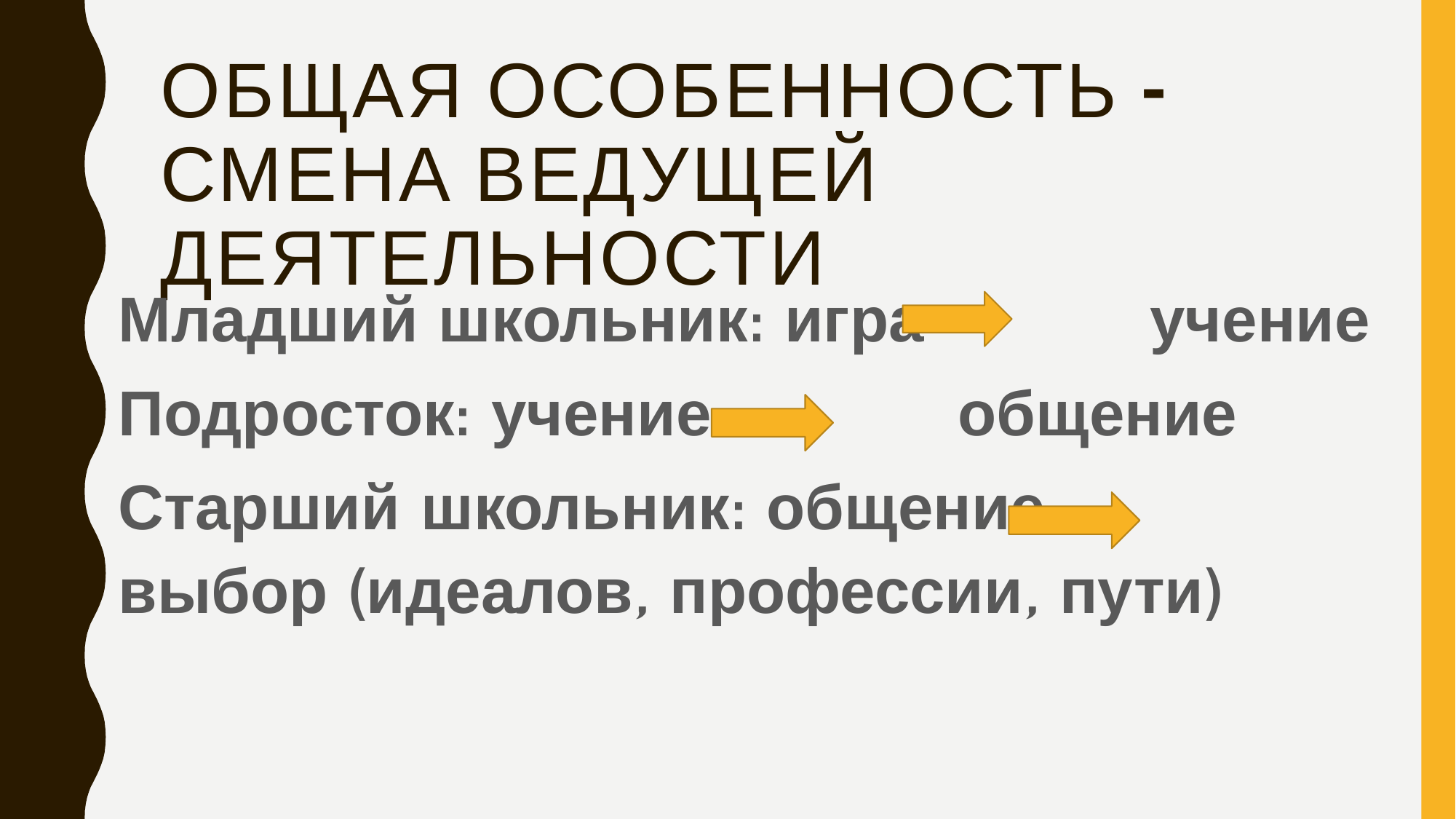

# общая особенность – смена ведущей деятельности
Младший школьник: игра           учение
Подросток: учение            общение
Старший школьник: общение             выбор (идеалов, профессии, пути)